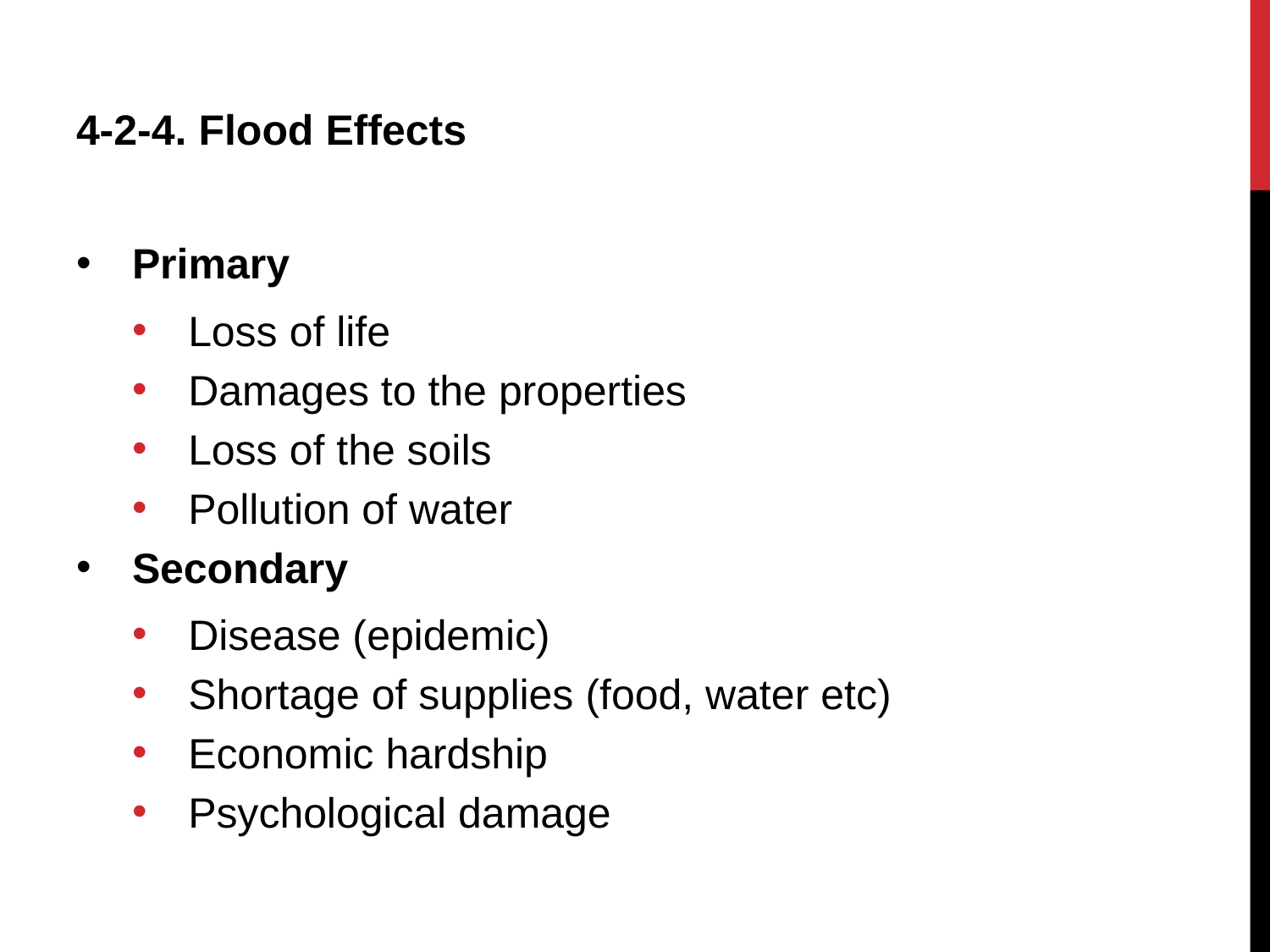

4-2-4. Flood Effects

Primary
Loss of life
Damages to the properties
Loss of the soils
Pollution of water
Secondary
Disease (epidemic)
Shortage of supplies (food, water etc)
Economic hardship
Psychological damage